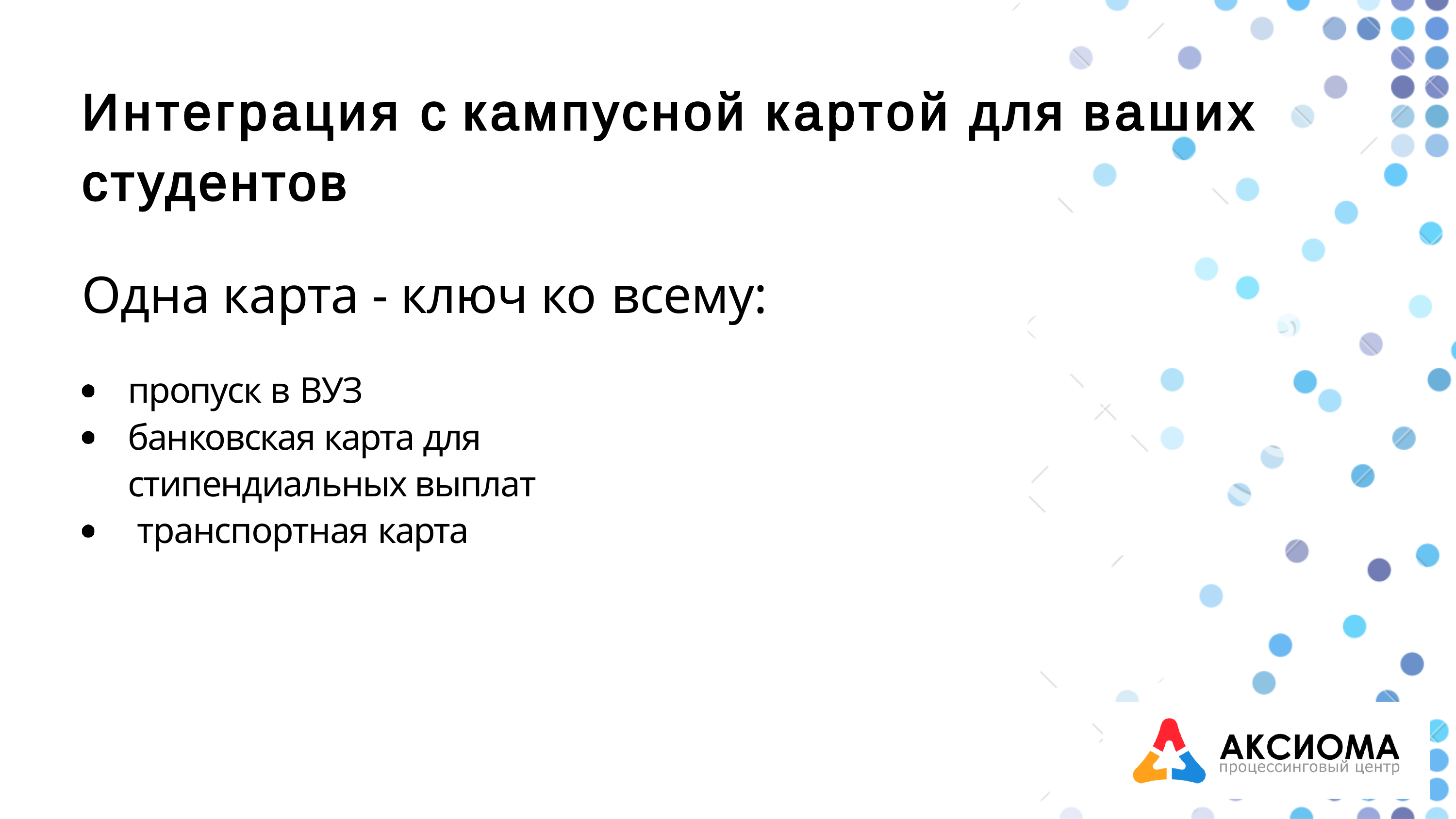

# Интеграция с кампусной картой для ваших  студентов
Одна карта - ключ ко всему:
пропуск в ВУЗ  банковская карта для  стипендиальных выплат  транспортная карта